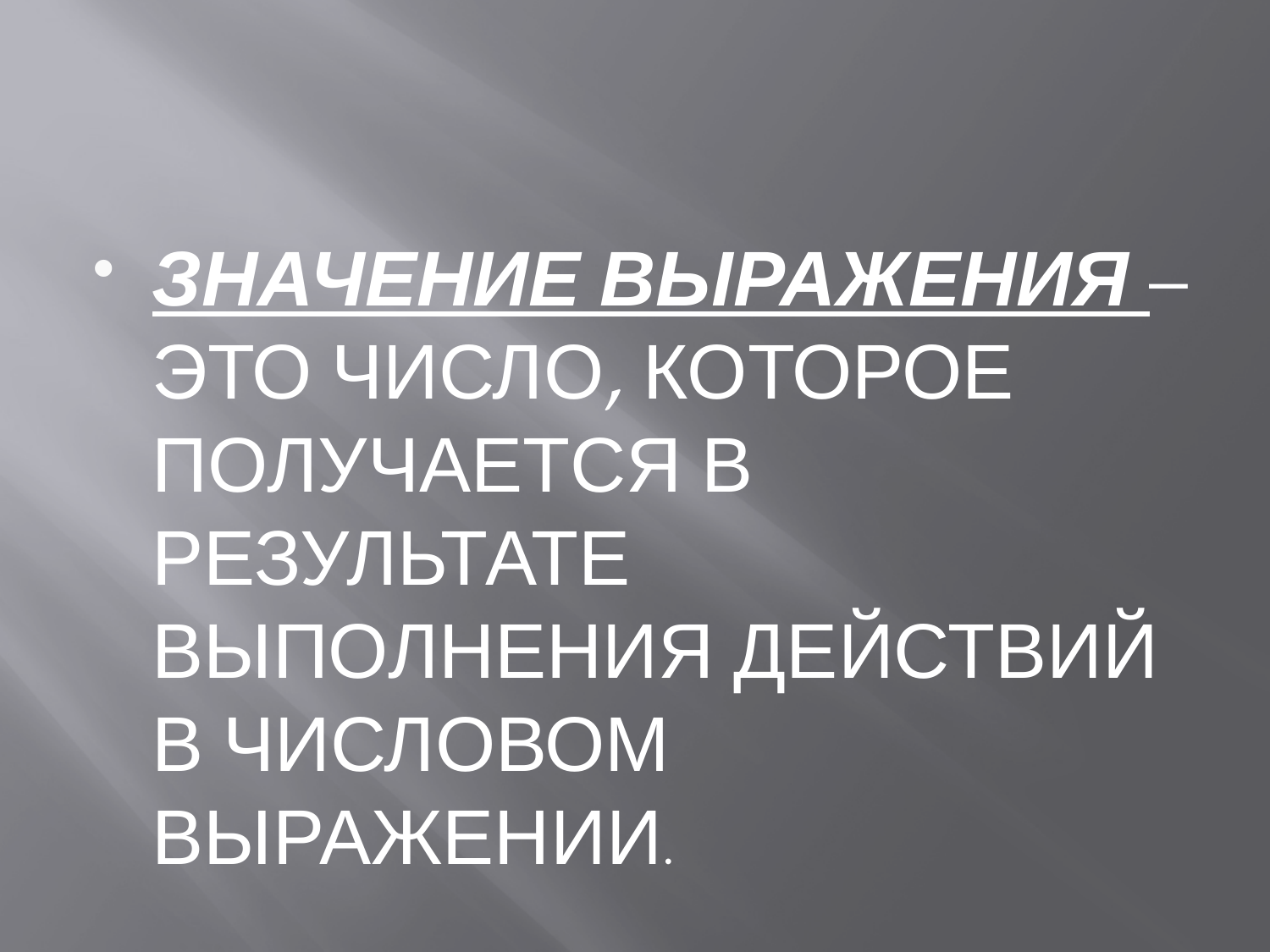

#
ЗНАЧЕНИЕ ВЫРАЖЕНИЯ – ЭТО ЧИСЛО, КОТОРОЕ ПОЛУЧАЕТСЯ В РЕЗУЛЬТАТЕ ВЫПОЛНЕНИЯ ДЕЙСТВИЙ В ЧИСЛОВОМ ВЫРАЖЕНИИ.